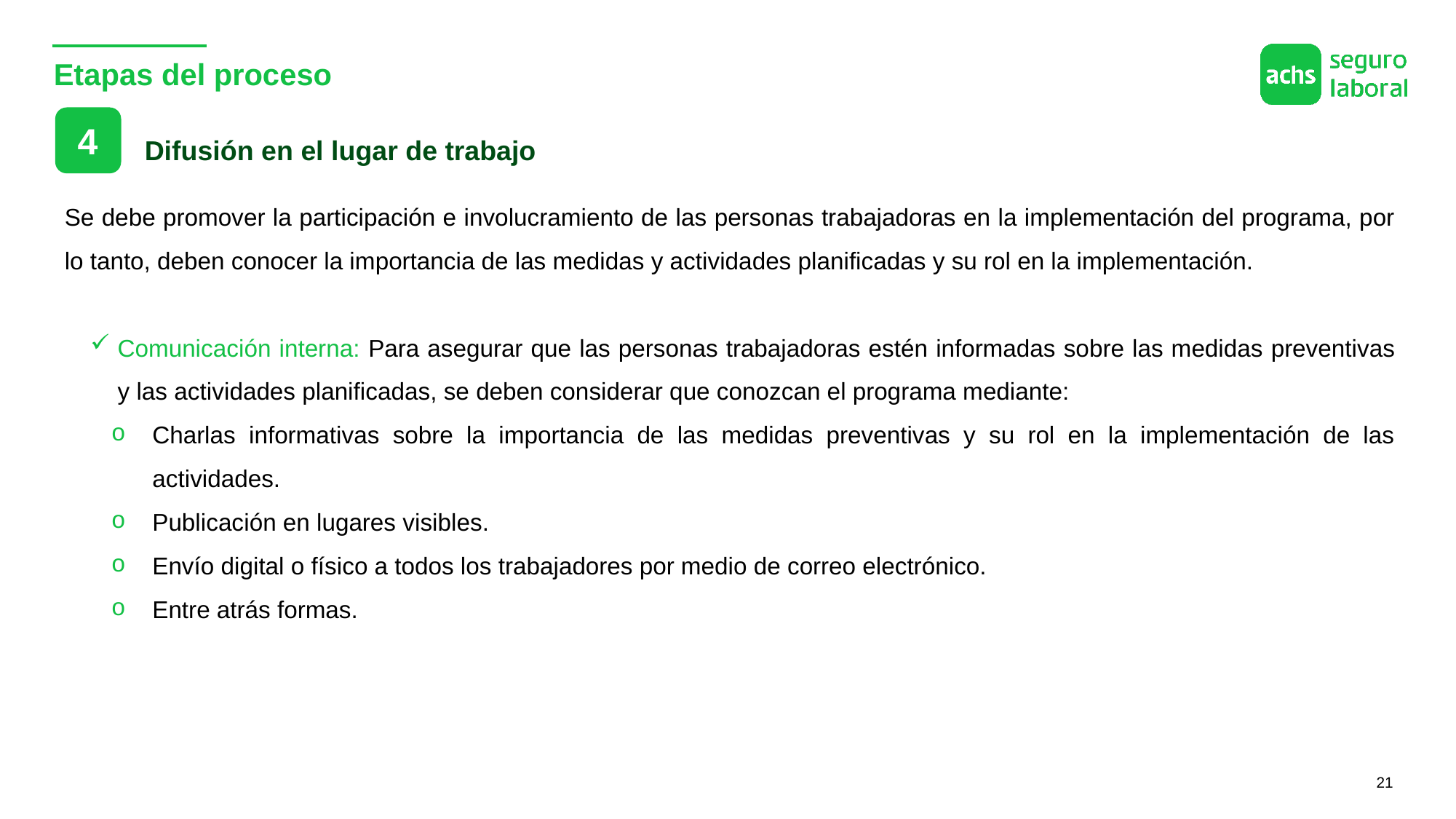

# Etapas del proceso

4
Difusión en el lugar de trabajo
Se debe promover la participación e involucramiento de las personas trabajadoras en la implementación del programa, por lo tanto, deben conocer la importancia de las medidas y actividades planificadas y su rol en la implementación.

Comunicación interna: Para asegurar que las personas trabajadoras estén informadas sobre las medidas preventivas y las actividades planificadas, se deben considerar que conozcan el programa mediante:
Charlas informativas sobre la importancia de las medidas preventivas y su rol en la implementación de las actividades.
Publicación en lugares visibles.
Envío digital o físico a todos los trabajadores por medio de correo electrónico.
Entre atrás formas.
21